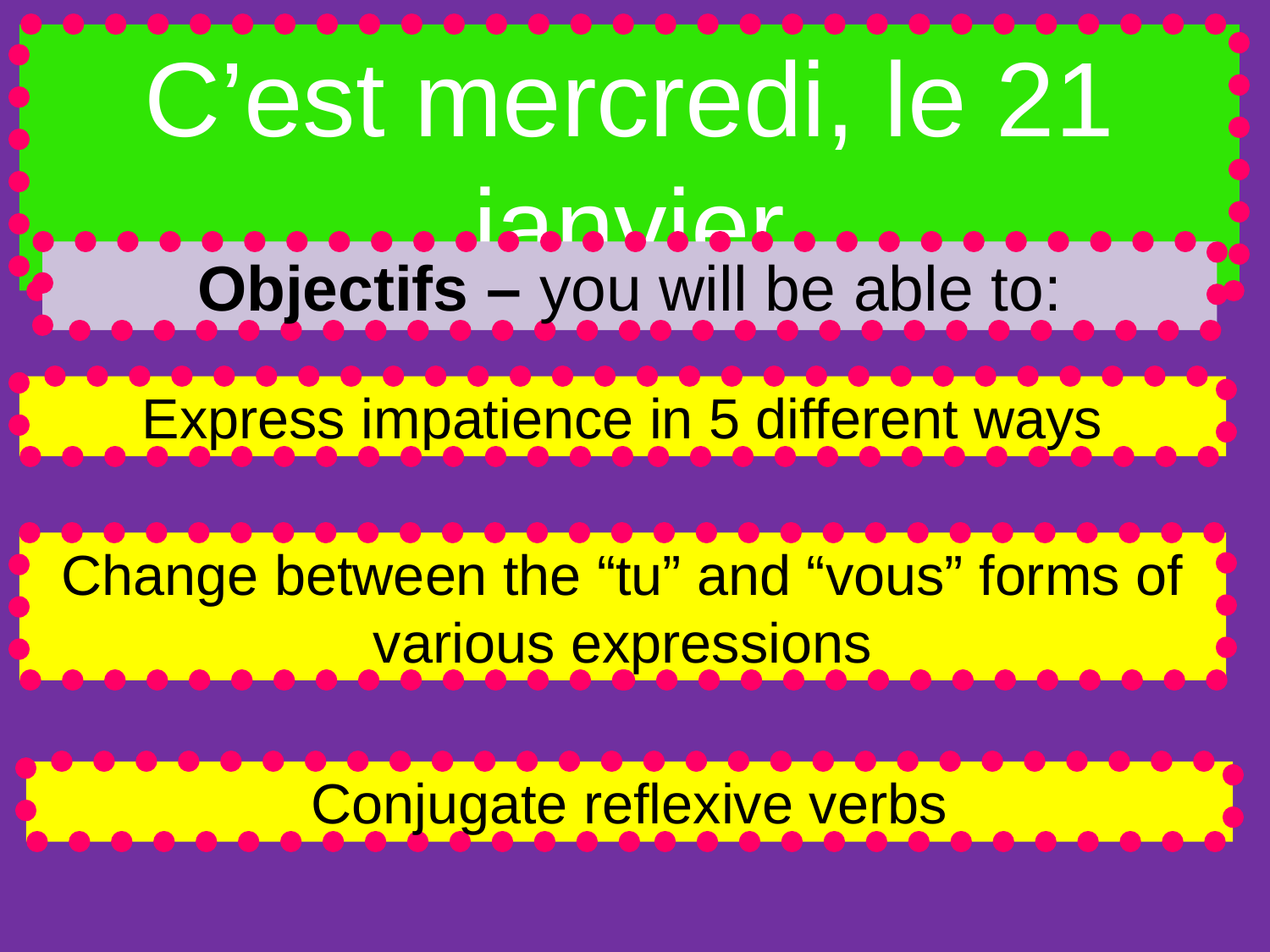

C’est mercredi, le 21 janvier
Objectifs – you will be able to:
Express impatience in 5 different ways
Change between the “tu” and “vous” forms of various expressions
Conjugate reflexive verbs